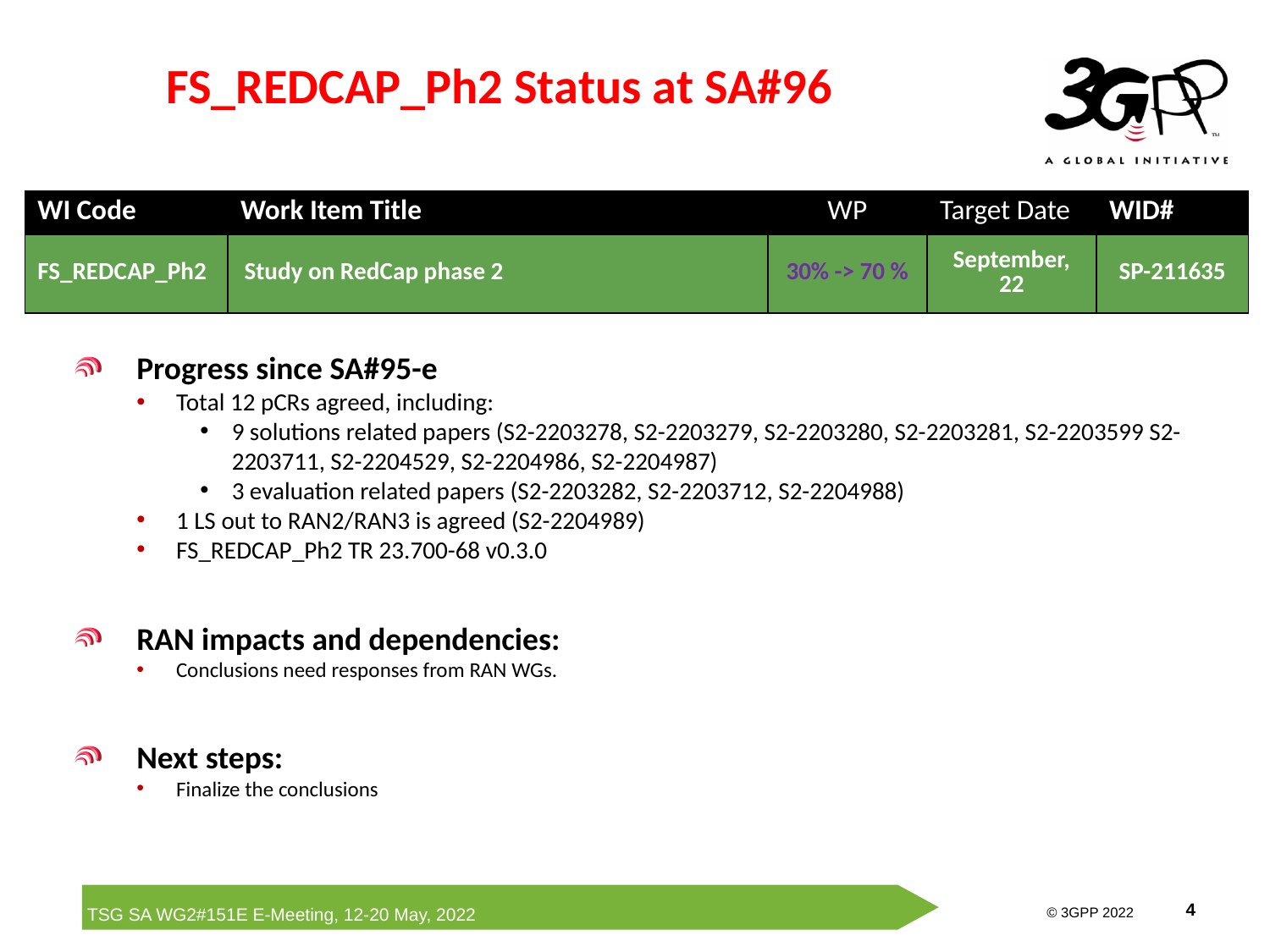

# FS_REDCAP_Ph2 Status at SA#96
| WI Code | Work Item Title | WP | Target Date | WID# |
| --- | --- | --- | --- | --- |
| FS\_REDCAP\_Ph2 | Study on RedCap phase 2 | 30% -> 70 % | September, 22 | SP-211635 |
Progress since SA#95-e
Total 12 pCRs agreed, including:
9 solutions related papers (S2-2203278, S2-2203279, S2-2203280, S2-2203281, S2-2203599 S2-2203711, S2-2204529, S2-2204986, S2-2204987)
3 evaluation related papers (S2-2203282, S2-2203712, S2-2204988)
1 LS out to RAN2/RAN3 is agreed (S2-2204989)
FS_REDCAP_Ph2 TR 23.700-68 v0.3.0

RAN impacts and dependencies:
Conclusions need responses from RAN WGs.

Next steps:
Finalize the conclusions